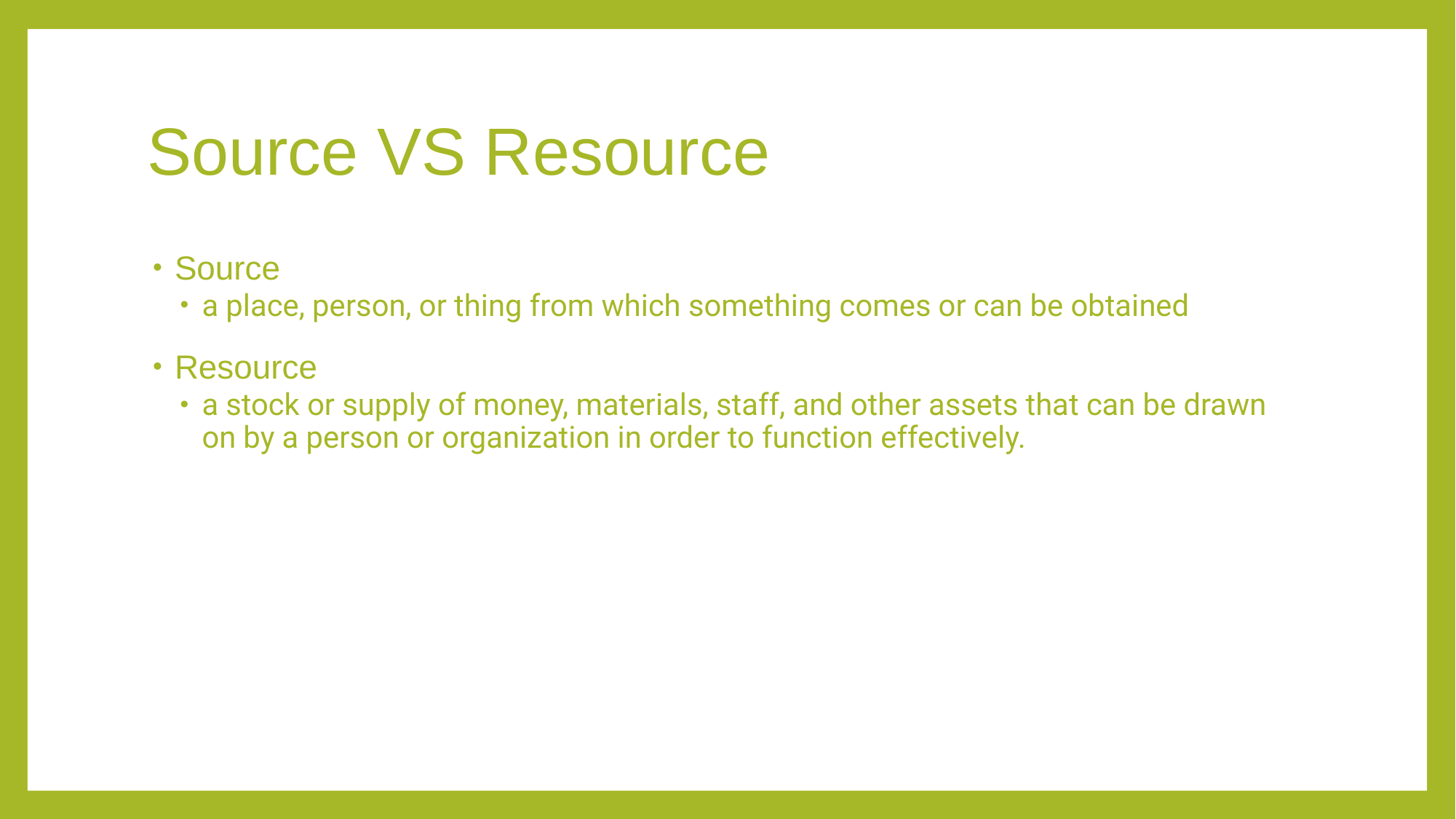

# Source VS Resource
Source
a place, person, or thing from which something comes or can be obtained
Resource
a stock or supply of money, materials, staff, and other assets that can be drawn on by a person or organization in order to function effectively.